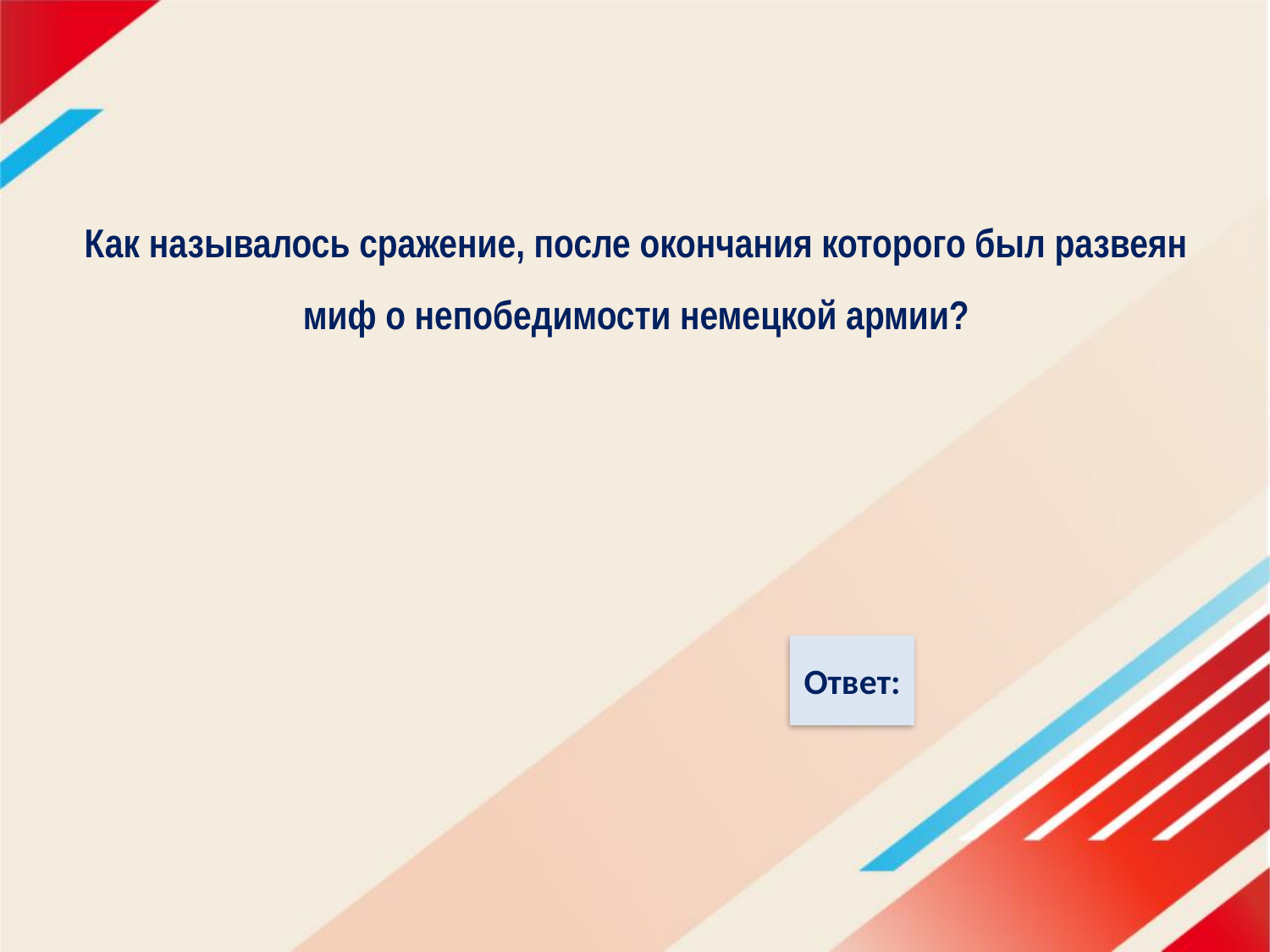

# Как называлось сражение, после окончания которого был развеян миф о непобедимости немецкой армии?